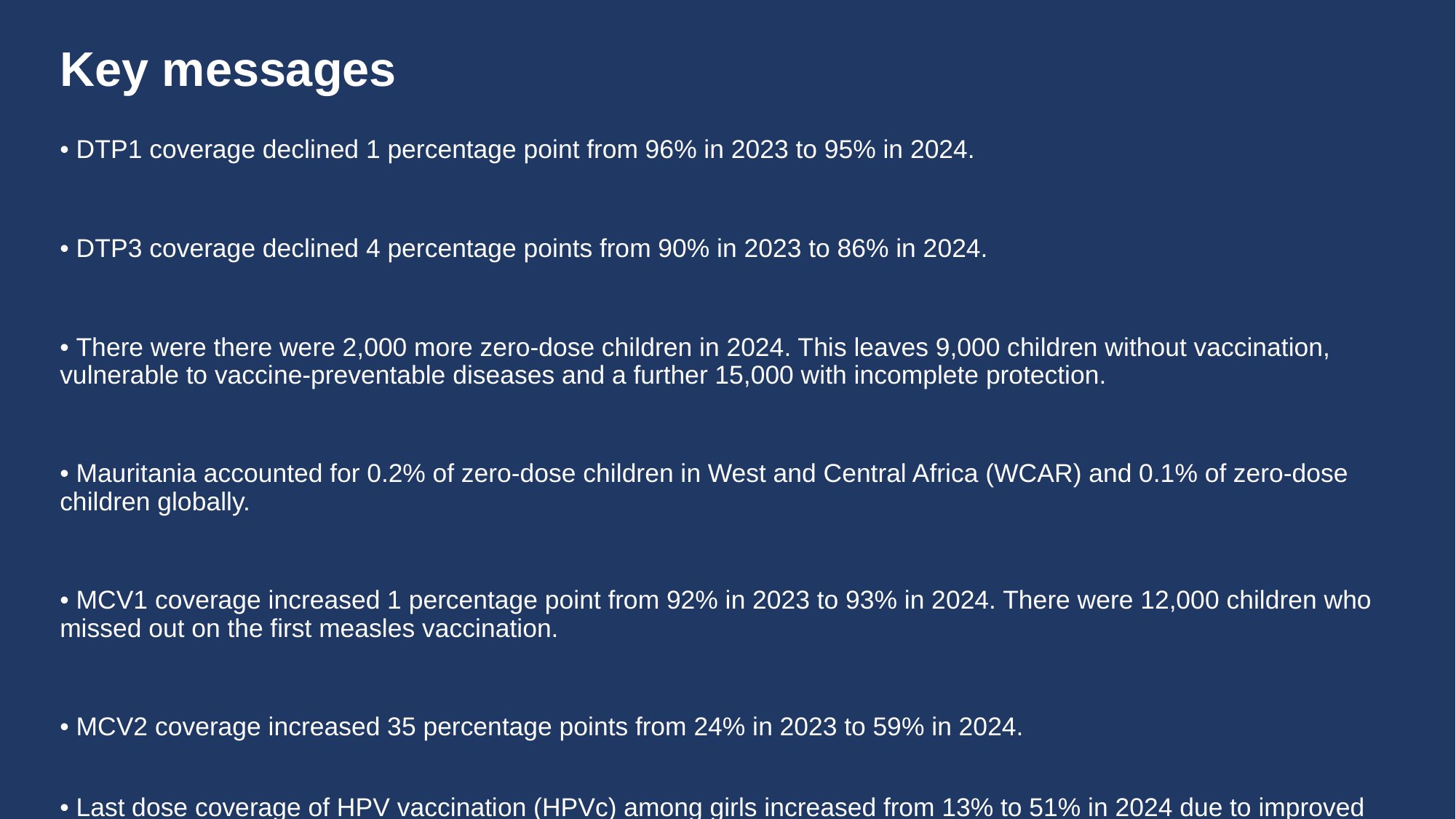

# Key messages
• DTP1 coverage declined 1 percentage point from 96% in 2023 to 95% in 2024.

• DTP3 coverage declined 4 percentage points from 90% in 2023 to 86% in 2024.

• There were there were 2,000 more zero-dose children in 2024. This leaves 9,000 children without vaccination, vulnerable to vaccine-preventable diseases and a further 15,000 with incomplete protection.

• Mauritania accounted for 0.2% of zero-dose children in West and Central Africa (WCAR) and 0.1% of zero-dose children globally.

• MCV1 coverage increased 1 percentage point from 92% in 2023 to 93% in 2024. There were 12,000 children who missed out on the first measles vaccination.

• MCV2 coverage increased 35 percentage points from 24% in 2023 to 59% in 2024.

• Last dose coverage of HPV vaccination (HPVc) among girls increased from 13% to 51% in 2024 due to improved programme performance.